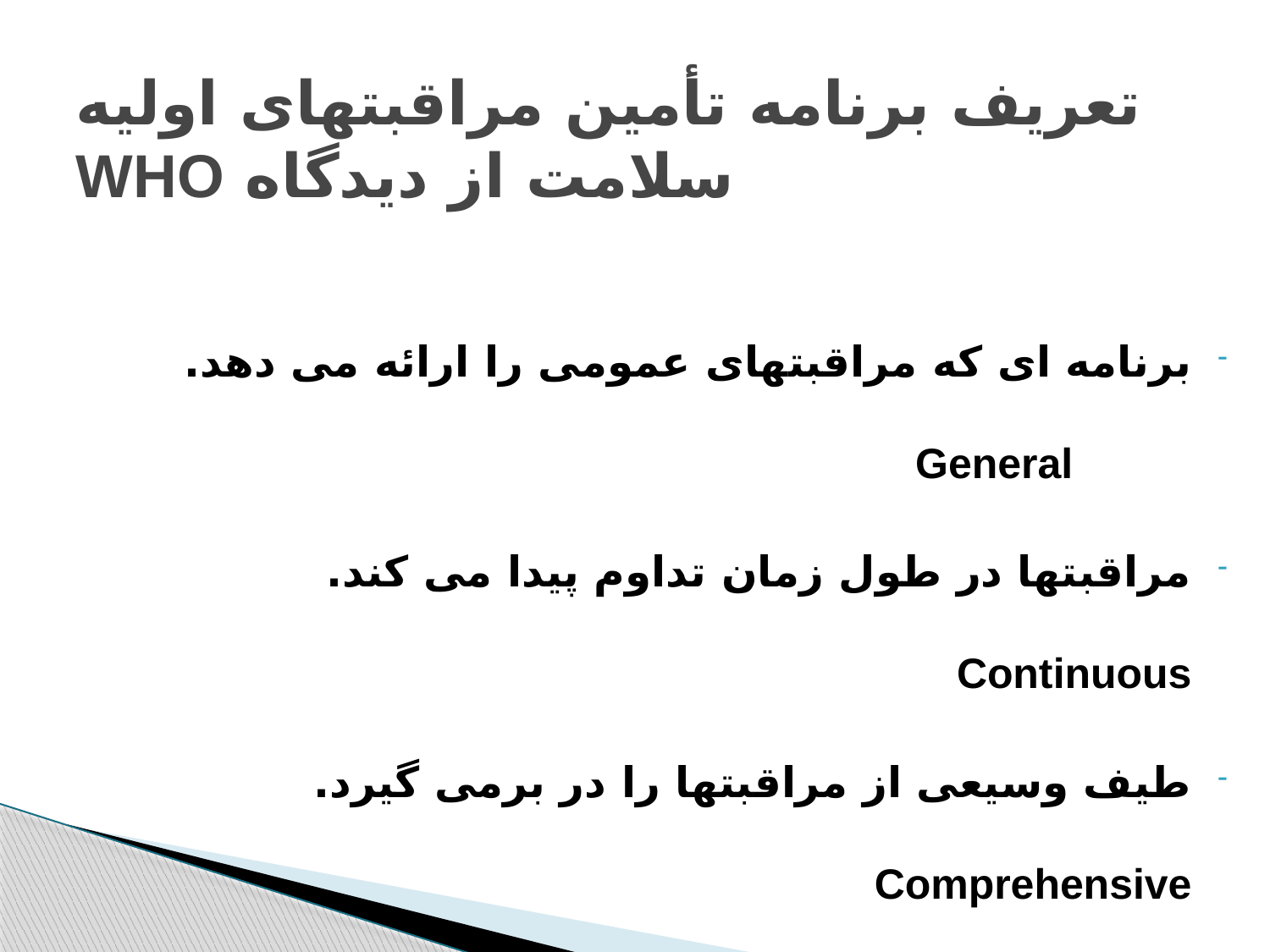

# تعریف برنامه تأمین مراقبتهای اولیه سلامت از دیدگاه WHO
برنامه ای که مراقبتهای عمومی را ارائه می دهد.	                   General
مراقبتها در طول زمان تداوم پیدا می کند.                 	Continuous
طیف وسیعی از مراقبتها را در برمی گیرد. 	       Comprehensive
مراقبتها هماهنگ با مراقبتهای سایر اعضا تیم سلامت است. Coordinated